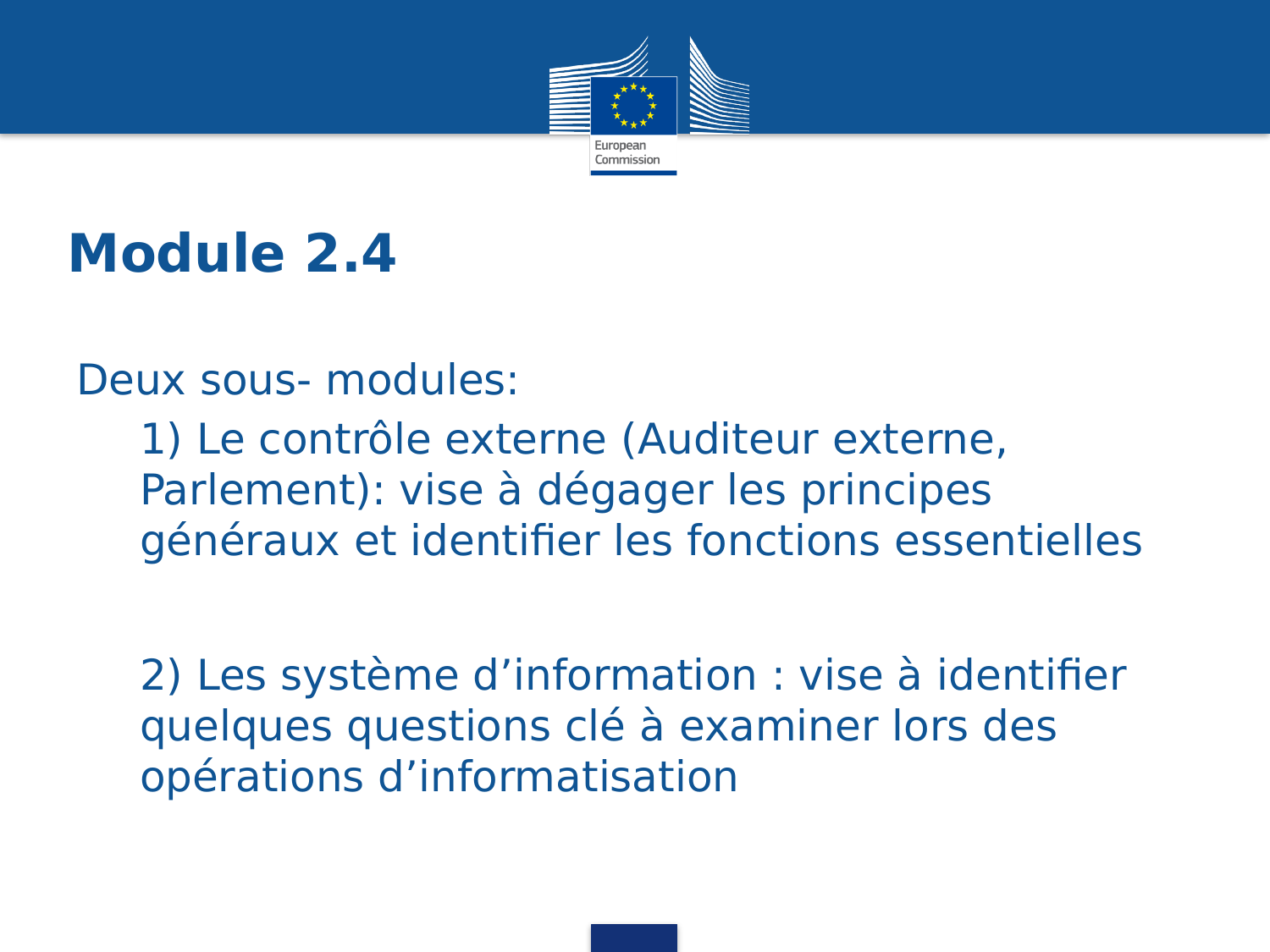

# Module 2.4
Deux sous- modules:
1) Le contrôle externe (Auditeur externe, Parlement): vise à dégager les principes généraux et identifier les fonctions essentielles

2) Les système d’information : vise à identifier quelques questions clé à examiner lors des opérations d’informatisation